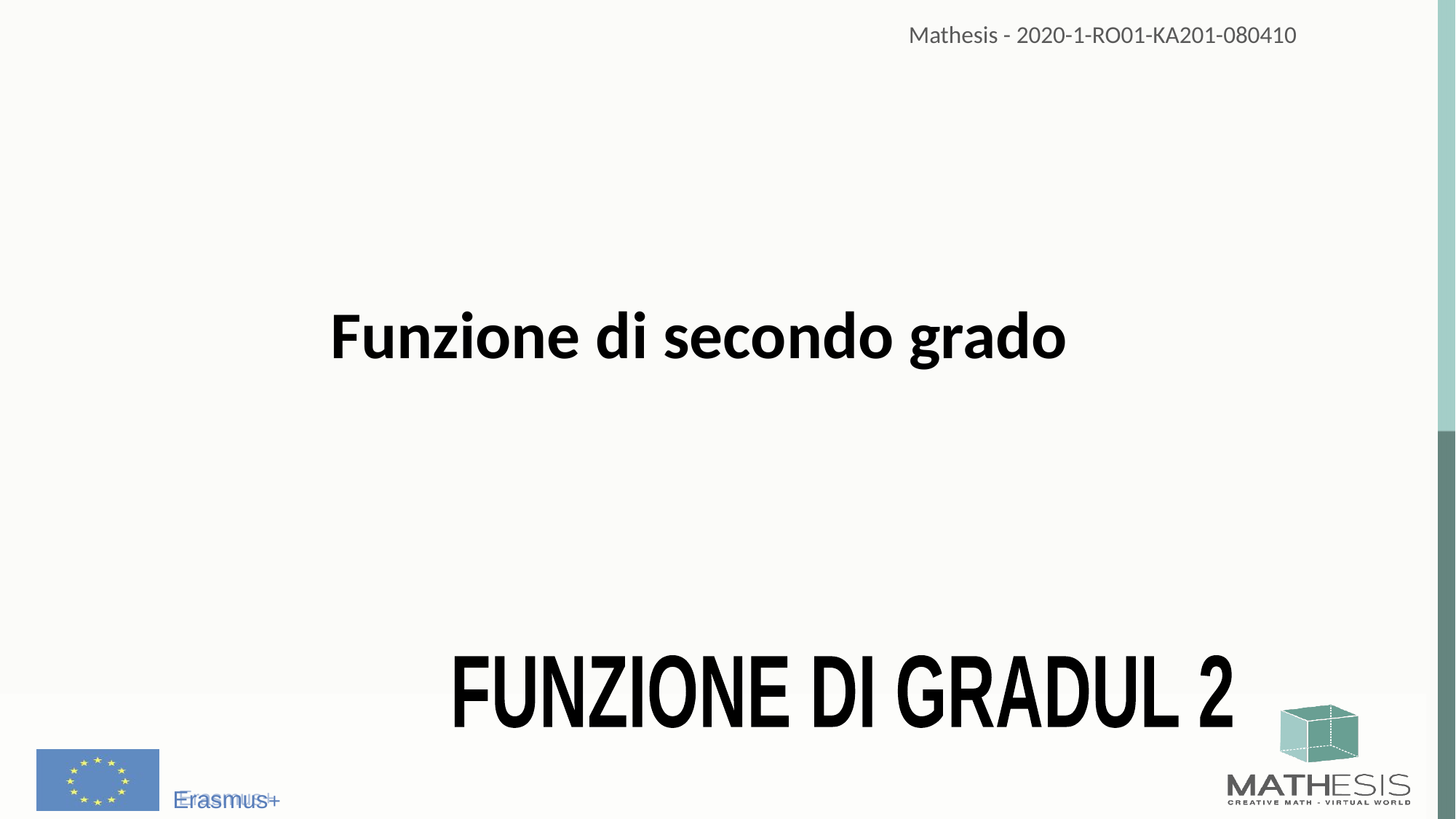

Funzione di secondo grado
FUNZIONE DI GRADUL 2